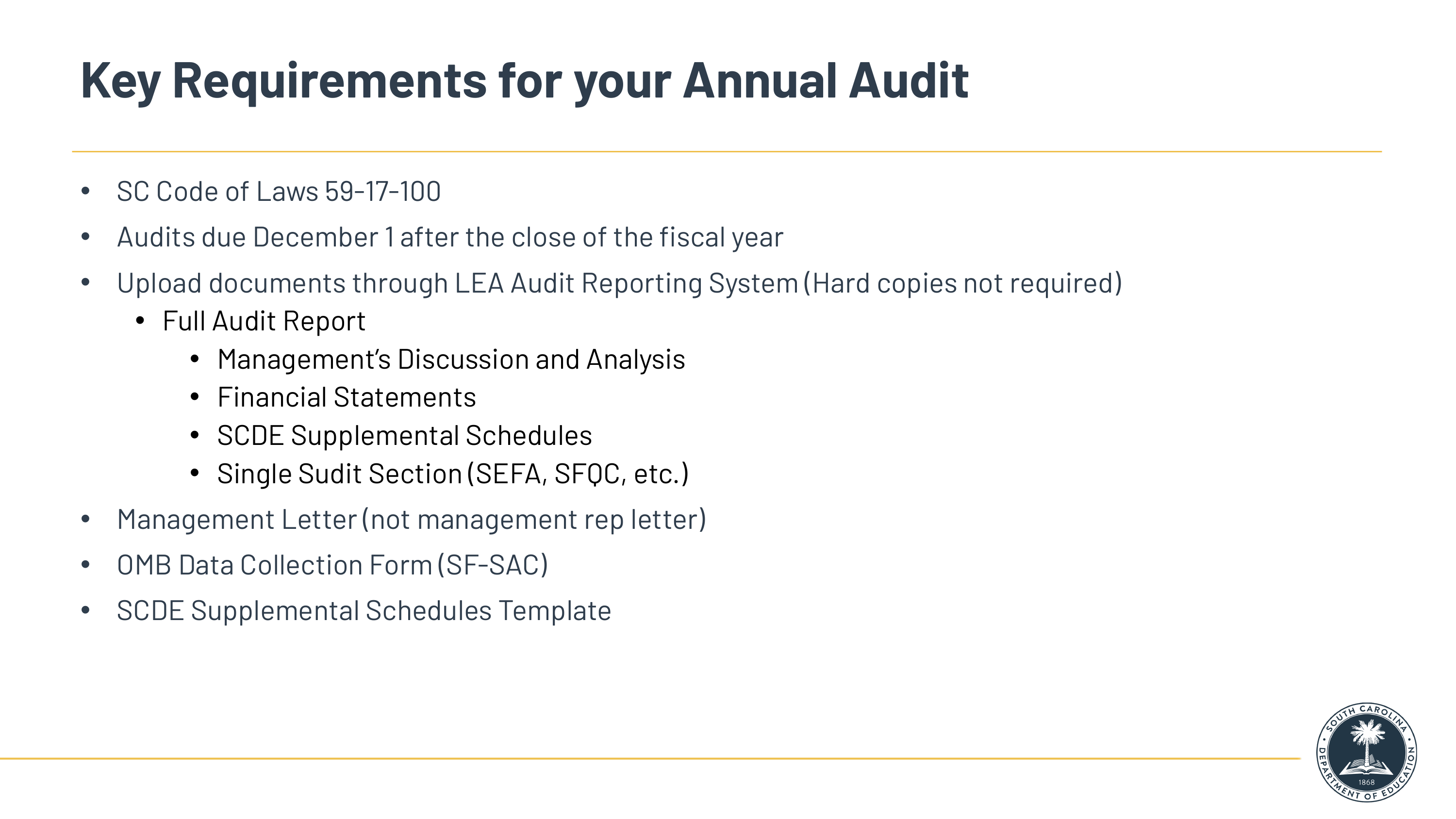

# Key Requirements for your Annual Audit
SC Code of Laws 59-17-100
Audits due December 1 after the close of the fiscal year
Upload documents through LEA Audit Reporting System (Hard copies not required)
Full Audit Report
Management’s Discussion and Analysis
Financial Statements
SCDE Supplemental Schedules
Single Sudit Section (SEFA, SFQC, etc.)
Management Letter (not management rep letter)
OMB Data Collection Form (SF-SAC)
SCDE Supplemental Schedules Template